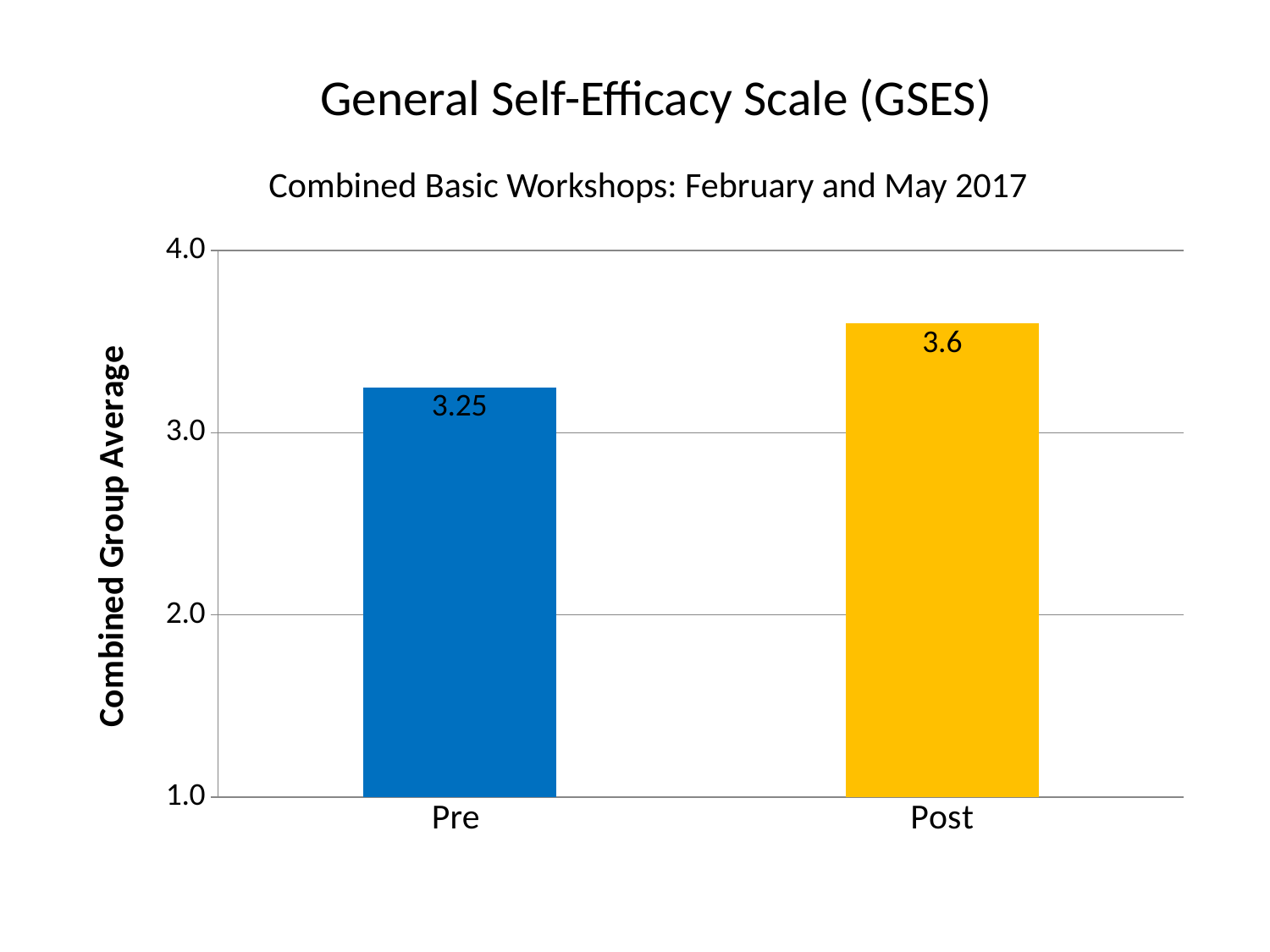

General Self-Efficacy Scale (GSES)
Combined Basic Workshops: February and May 2017

### Chart

| Category |  |
|---|---|
| Pre  | 3.25 |
| Post | 3.6 |